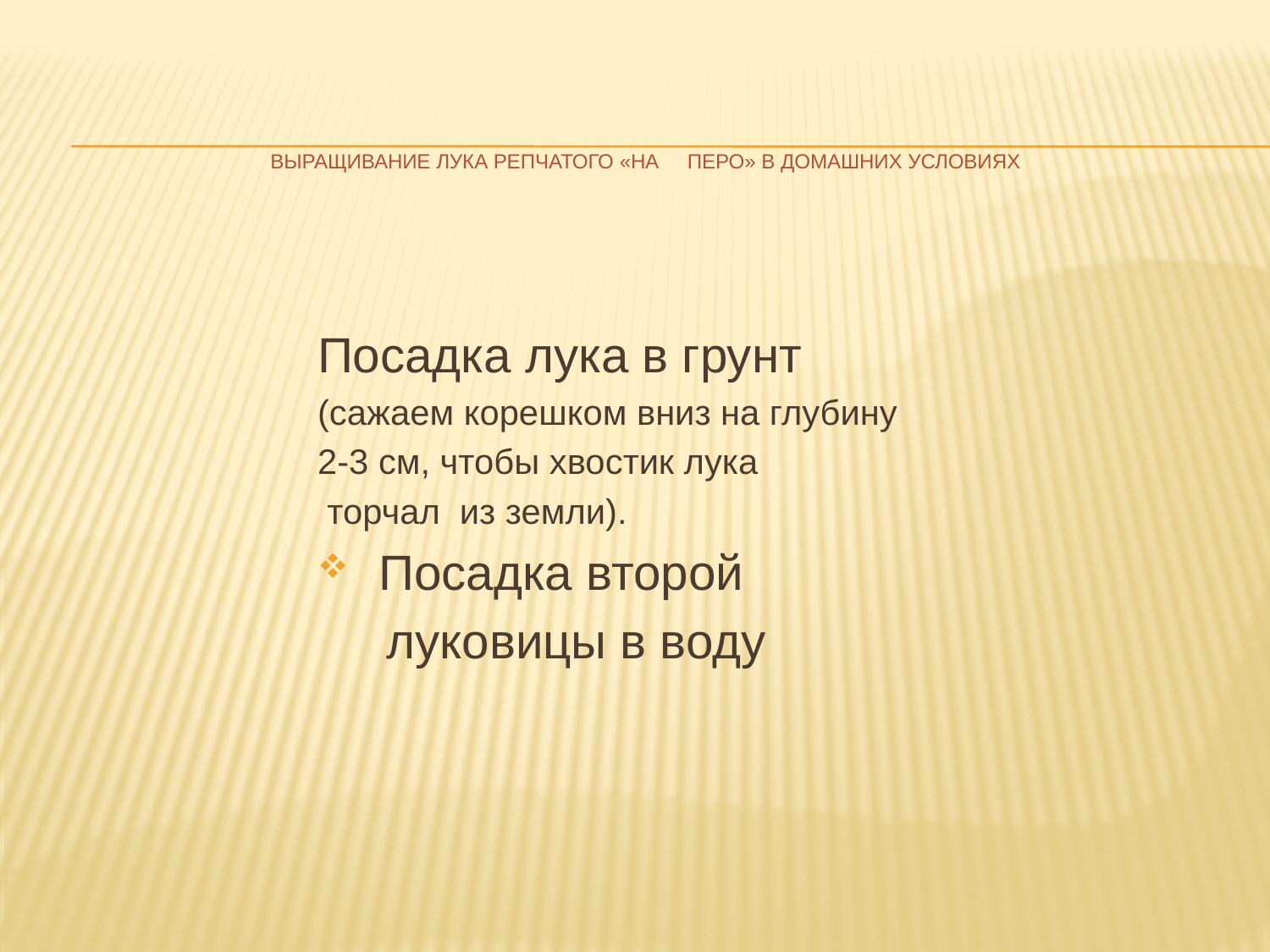

# Выращивание лука репчатого «на     перо» в домашних условиях
Посадка лука в грунт
(сажаем корешком вниз на глубину
2-3 см, чтобы хвостик лука
 торчал  из земли).
 Посадка второй
     луковицы в воду